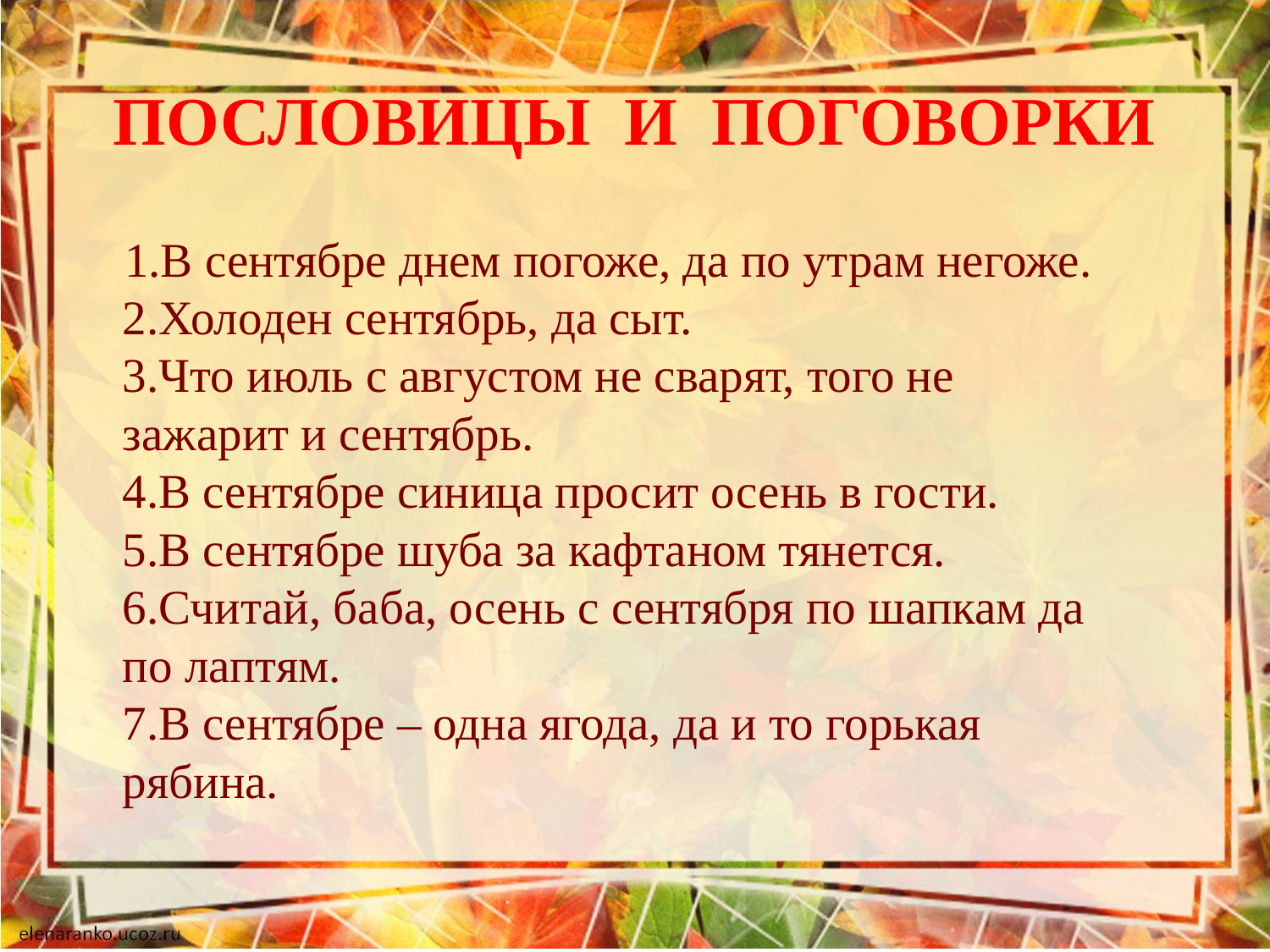

# ПОСЛОВИЦЫ  И  ПОГОВОРКИ
    1.В сентябре днем погоже, да по утрам негоже.
2.Холоден сентябрь, да сыт.
3.Что июль с августом не сварят, того не зажарит и сен­тябрь.
4.В сентябре синица просит осень в гости.
5.В сентябре шуба за кафтаном тянется.
6.Считай, баба, осень с сентября по шапкам да по лаптям.
7.В сентябре – одна ягода, да и то горькая рябина.